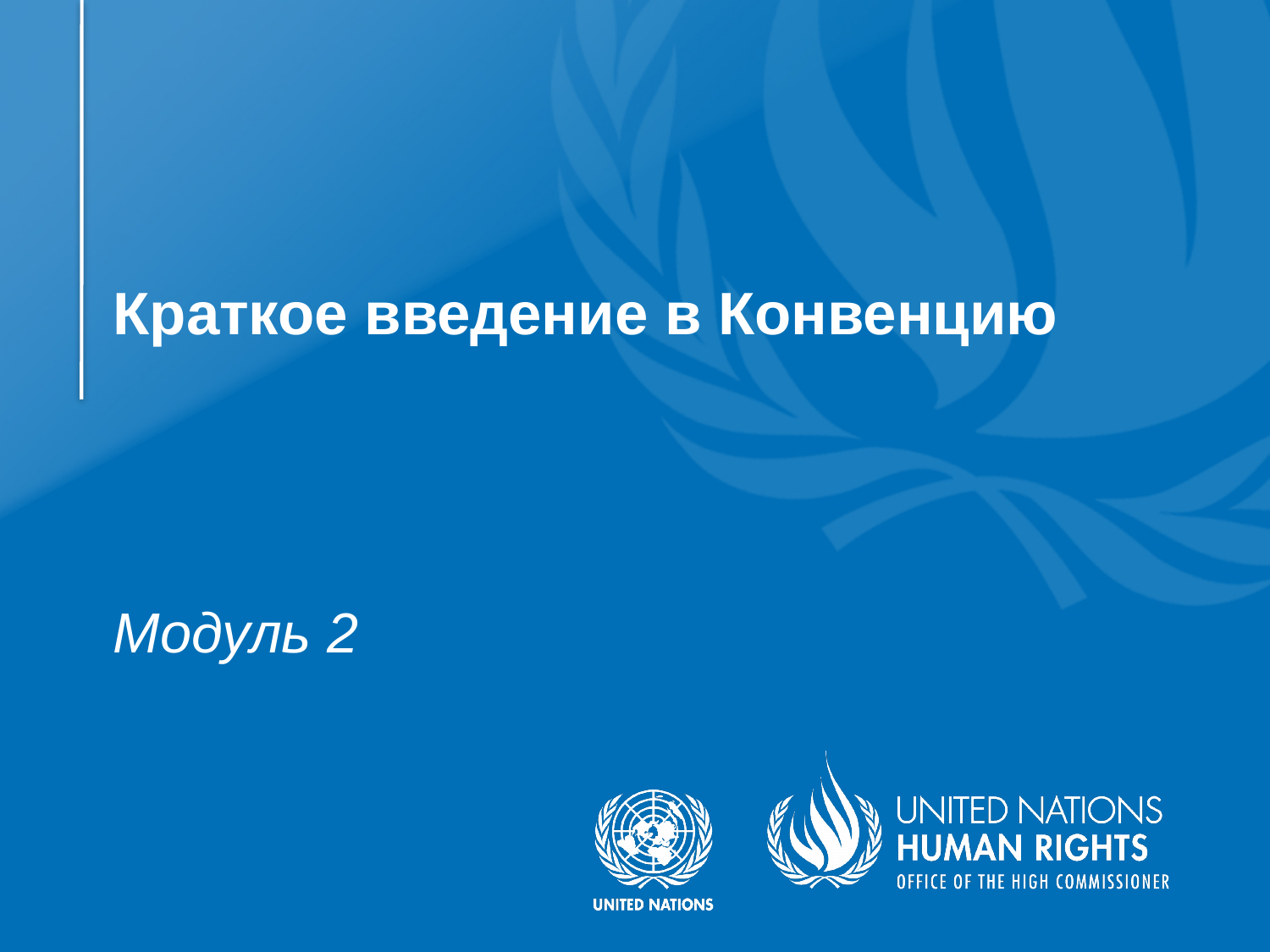

# Краткое введение в Конвенцию
Модуль 2